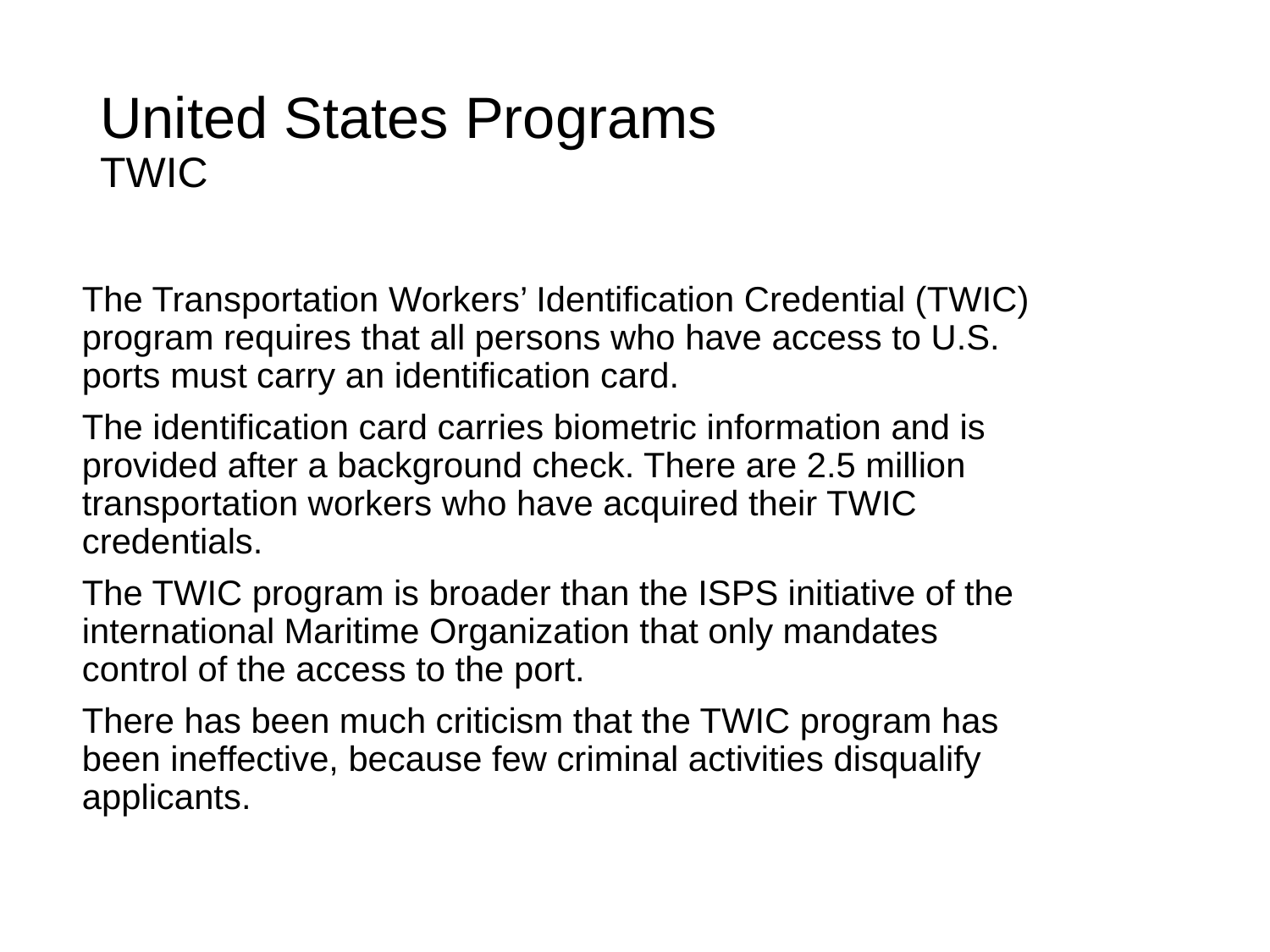

# United States Programs TWIC
The Transportation Workers’ Identification Credential (TWIC) program requires that all persons who have access to U.S. ports must carry an identification card.
The identification card carries biometric information and is provided after a background check. There are 2.5 million transportation workers who have acquired their TWIC credentials.
The TWIC program is broader than the ISPS initiative of the international Maritime Organization that only mandates control of the access to the port.
There has been much criticism that the TWIC program has been ineffective, because few criminal activities disqualify applicants.